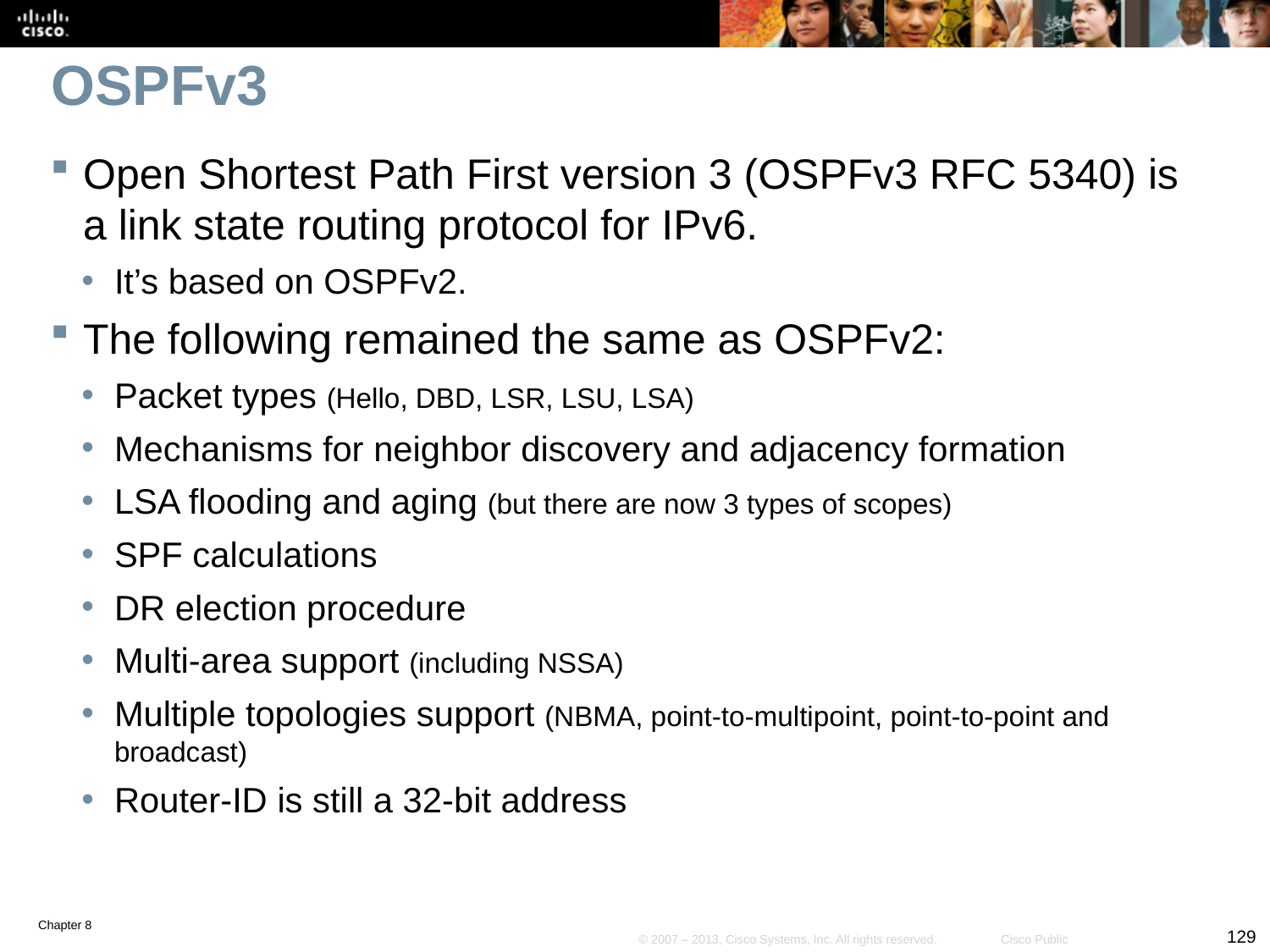

# OSPFv3
Open Shortest Path First version 3 (OSPFv3 RFC 5340) is a link state routing protocol for IPv6.
It’s based on OSPFv2.
The following remained the same as OSPFv2:
Packet types (Hello, DBD, LSR, LSU, LSA)
Mechanisms for neighbor discovery and adjacency formation
LSA flooding and aging (but there are now 3 types of scopes)
SPF calculations
DR election procedure
Multi-area support (including NSSA)
Multiple topologies support (NBMA, point-to-multipoint, point-to-point and broadcast)
Router-ID is still a 32-bit address